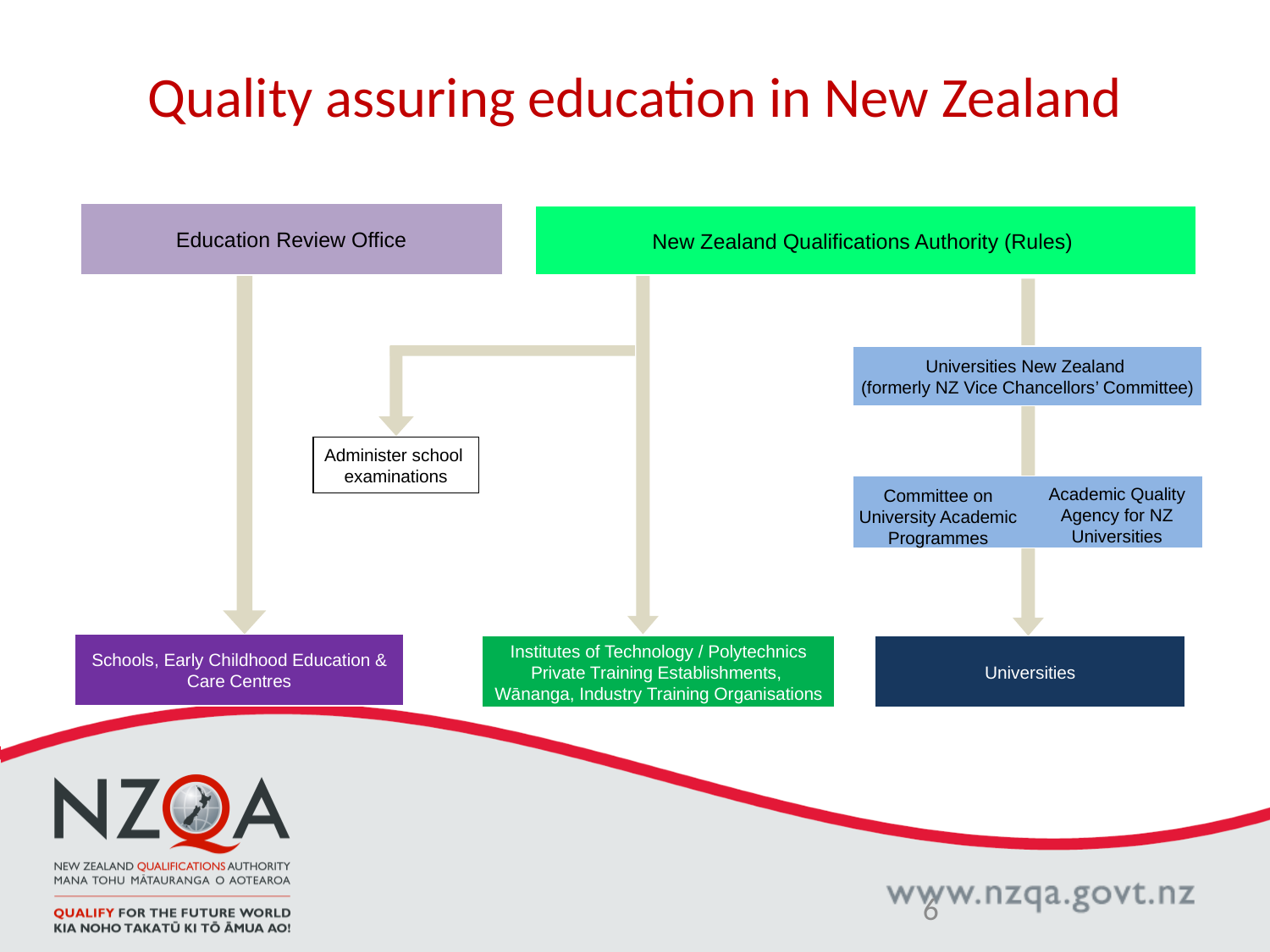

# Quality assuring education in New Zealand
Education Review Office
New Zealand Qualifications Authority (Rules)

Universities New Zealand
(formerly NZ Vice Chancellors’ Committee)
Administer school
examinations

Committee on University Academic Programmes
Academic Quality Agency for NZ Universities
Schools, Early Childhood Education & Care Centres
Universities
Institutes of Technology / Polytechnics
Private Training Establishments,
Wānanga, Industry Training Organisations
6